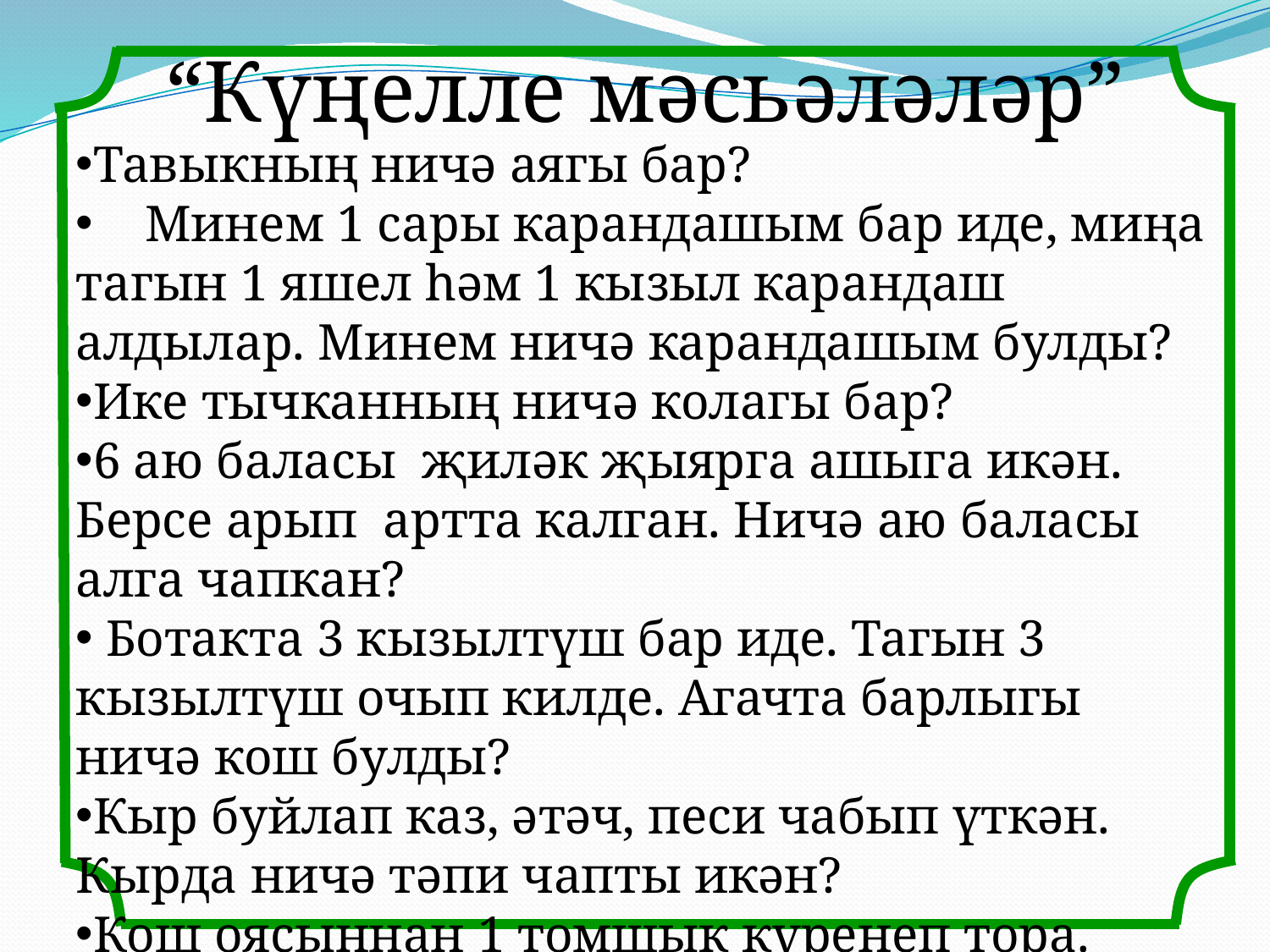

“Күңелле мәсьәләләр”

Тавыкның ничә аягы бар?
    Минем 1 сары карандашым бар иде, миңа тагын 1 яшел һәм 1 кызыл карандаш алдылар. Минем ничә карандашым булды?
Ике тычканның ничә колагы бар?
6 аю баласы  җиләк җыярга ашыга икән. Берсе арып  артта калган. Ничә аю баласы алга чапкан?
 Ботакта 3 кызылтүш бар иде. Тагын 3 кызылтүш очып килде. Агачта барлыгы ничә кош булды?
Кыр буйлап каз, әтәч, песи чабып үткән. Кырда ничә тәпи чапты икән?
Кош оясыннан 1 томшык күренеп тора. Ояда ничә       кош?